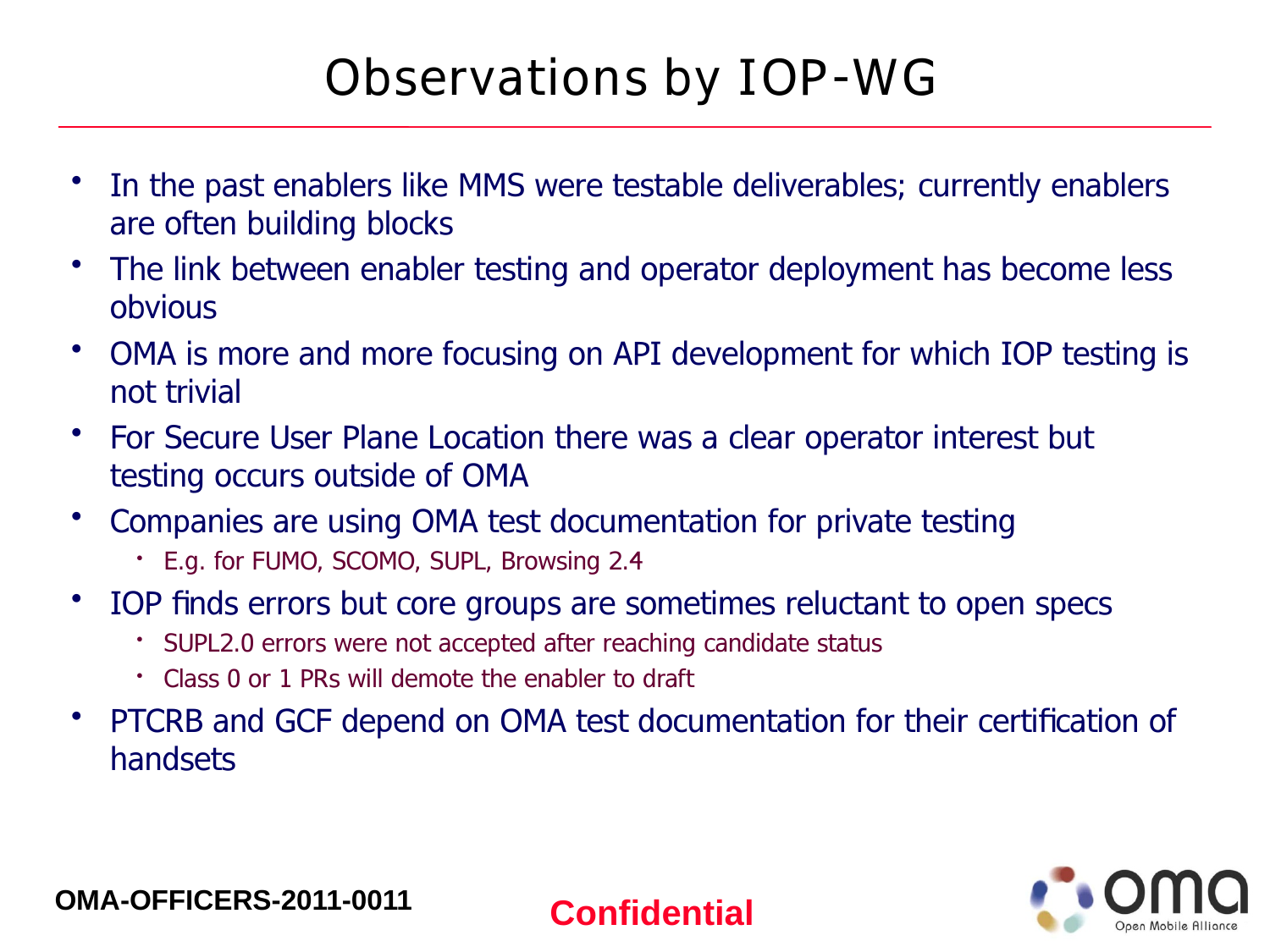

# Observations by IOP-WG
In the past enablers like MMS were testable deliverables; currently enablers are often building blocks
The link between enabler testing and operator deployment has become less obvious
OMA is more and more focusing on API development for which IOP testing is not trivial
For Secure User Plane Location there was a clear operator interest but testing occurs outside of OMA
Companies are using OMA test documentation for private testing
E.g. for FUMO, SCOMO, SUPL, Browsing 2.4
IOP finds errors but core groups are sometimes reluctant to open specs
SUPL2.0 errors were not accepted after reaching candidate status
Class 0 or 1 PRs will demote the enabler to draft
PTCRB and GCF depend on OMA test documentation for their certification of handsets